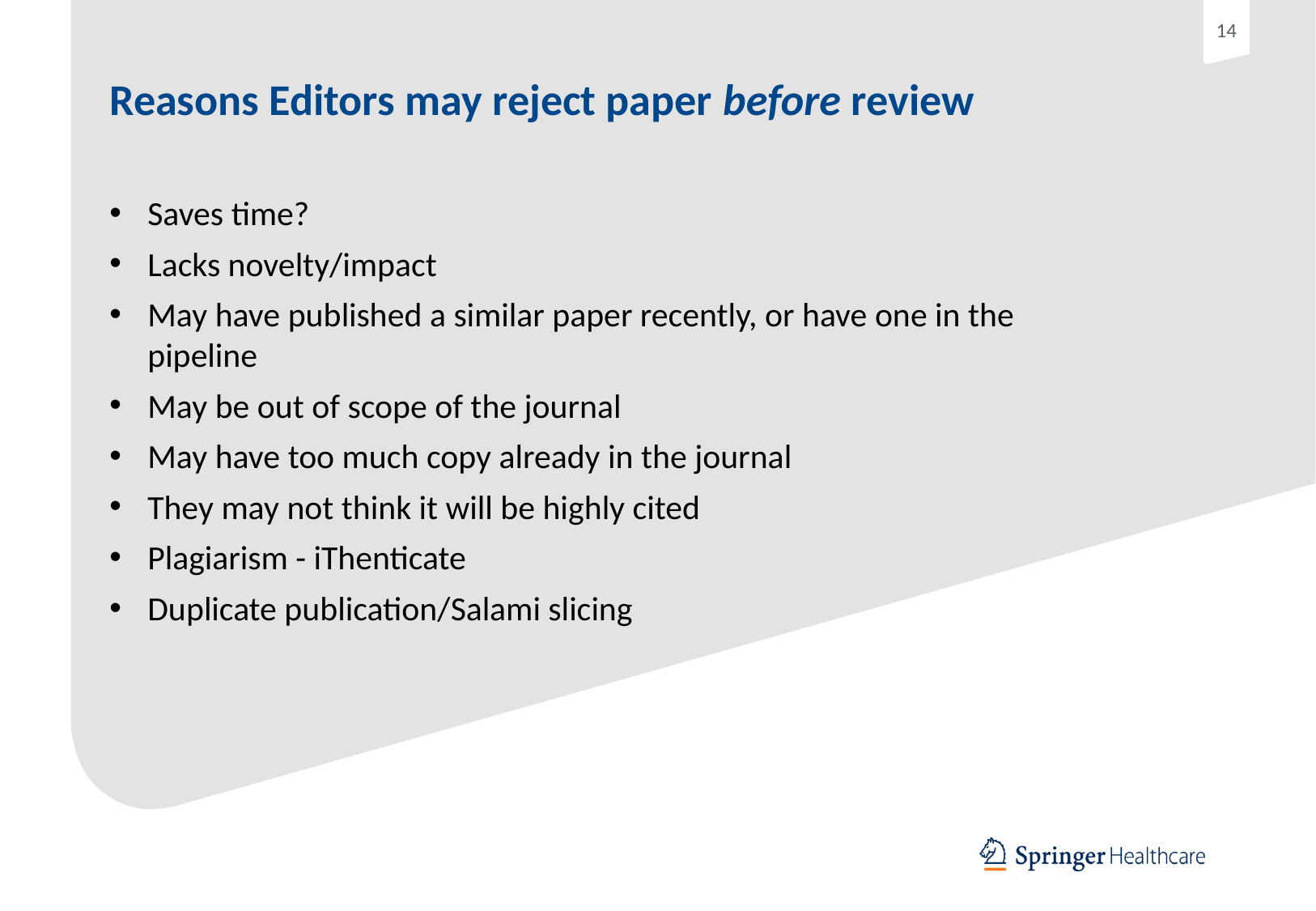

# Reasons Editors may reject paper before review
Saves time?
Lacks novelty/impact
May have published a similar paper recently, or have one in the pipeline
May be out of scope of the journal
May have too much copy already in the journal
They may not think it will be highly cited
Plagiarism - iThenticate
Duplicate publication/Salami slicing